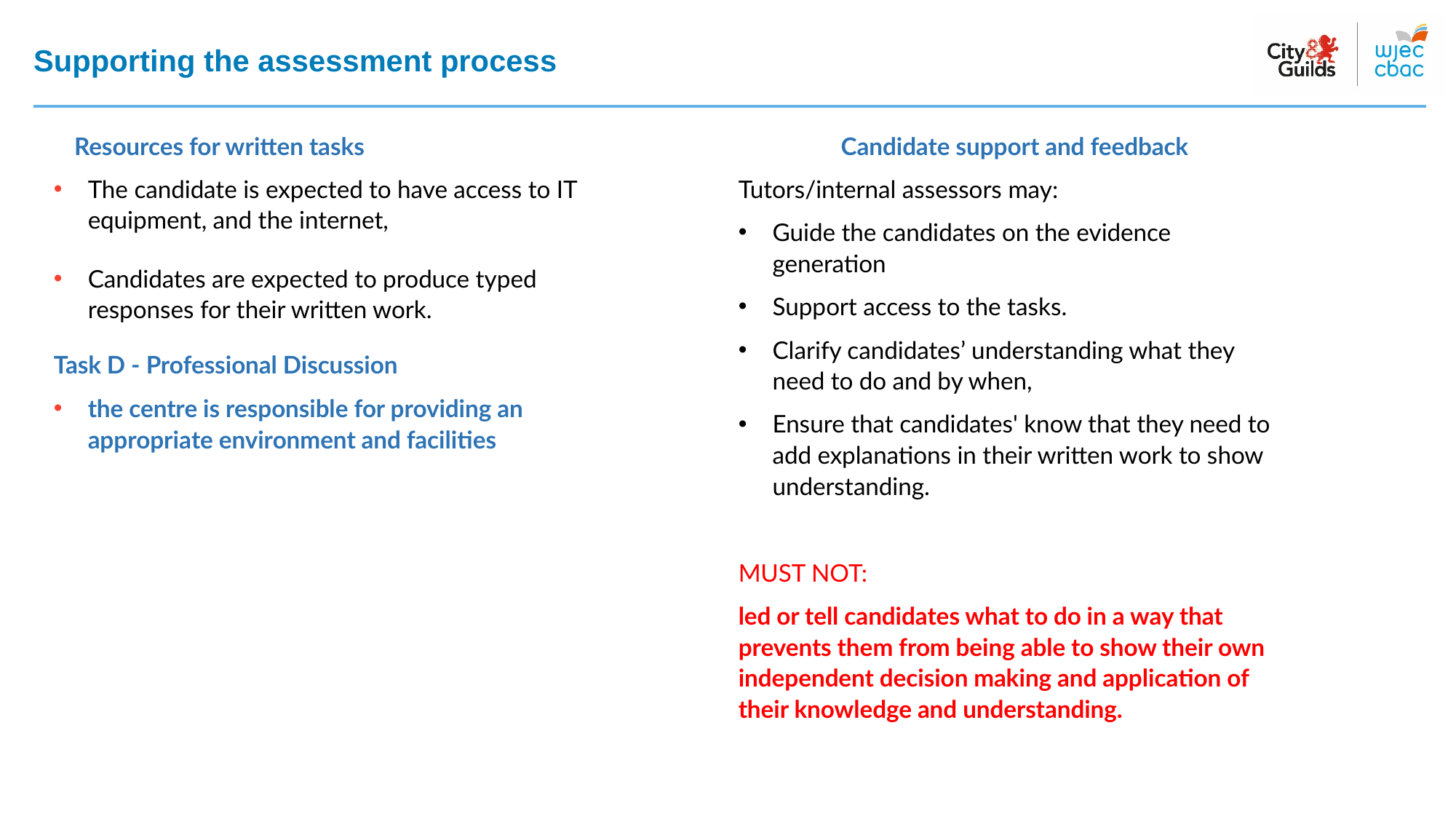

# Supporting the assessment process
Candidate support and feedback
Resources for written tasks
The candidate is expected to have access to IT equipment, and the internet,
Candidates are expected to produce typed responses for their written work.
Task D - Professional Discussion
the centre is responsible for providing an appropriate environment and facilities

Tutors/internal assessors may:
Guide the candidates on the evidence generation
Support access to the tasks.
Clarify candidates’ understanding what they need to do and by when,
Ensure that candidates' know that they need to add explanations in their written work to show understanding.

MUST NOT:
led or tell candidates what to do in a way that prevents them from being able to show their own independent decision making and application of their knowledge and understanding.